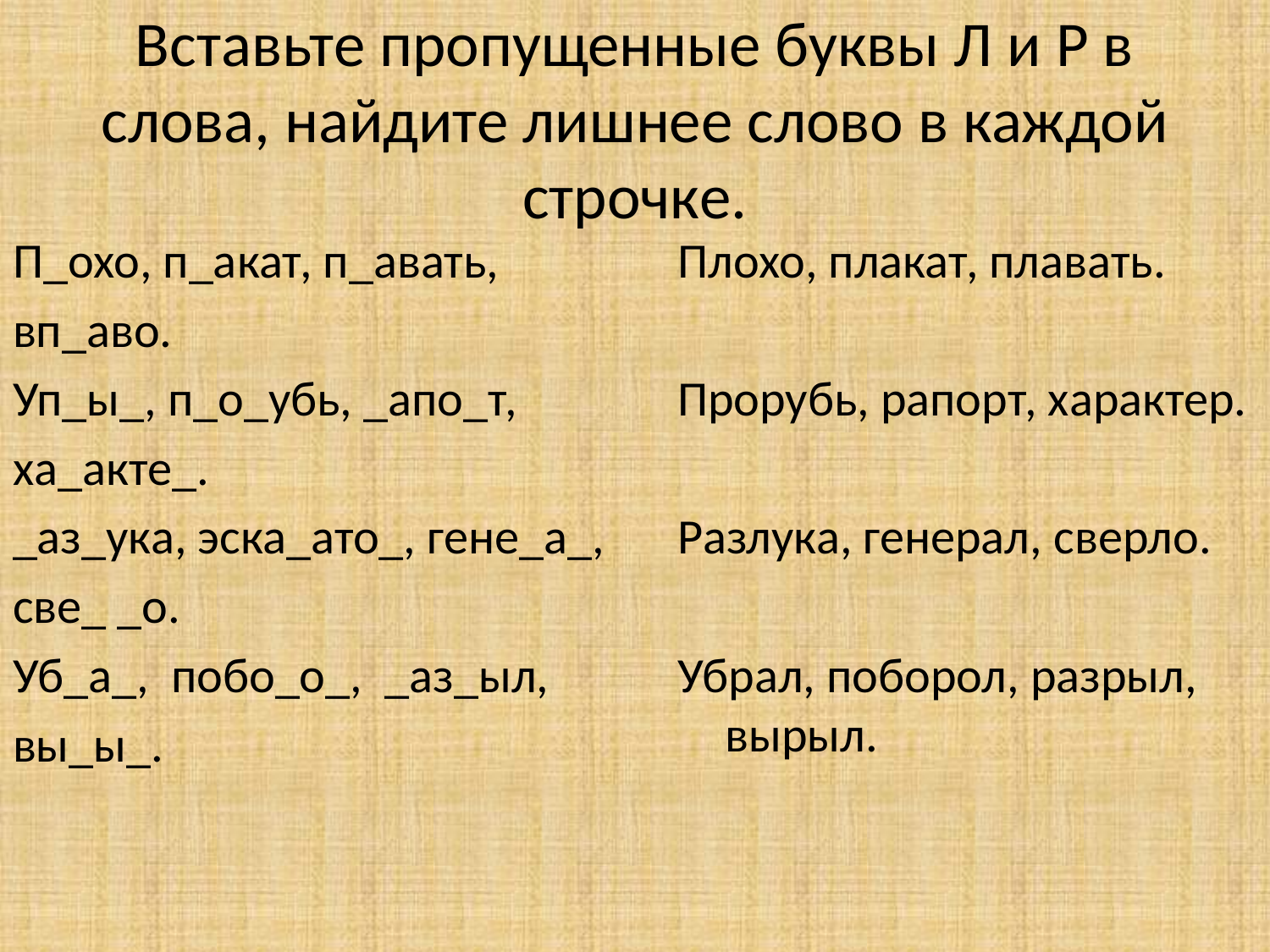

# Вставьте пропущенные буквы Л и Р в слова, найдите лишнее слово в каждой строчке.
П_охо, п_акат, п_авать,
вп_аво.
Уп_ы_, п_о_убь, _апо_т,
ха_акте_.
_аз_ука, эска_ато_, гене_а_,
све_ _о.
Уб_а_,  побо_о_,  _аз_ыл,
вы_ы_.
Плохо, плакат, плавать.

Прорубь, рапорт, характер.

Разлука, генерал, сверло.

Убрал, поборол, разрыл, вырыл.